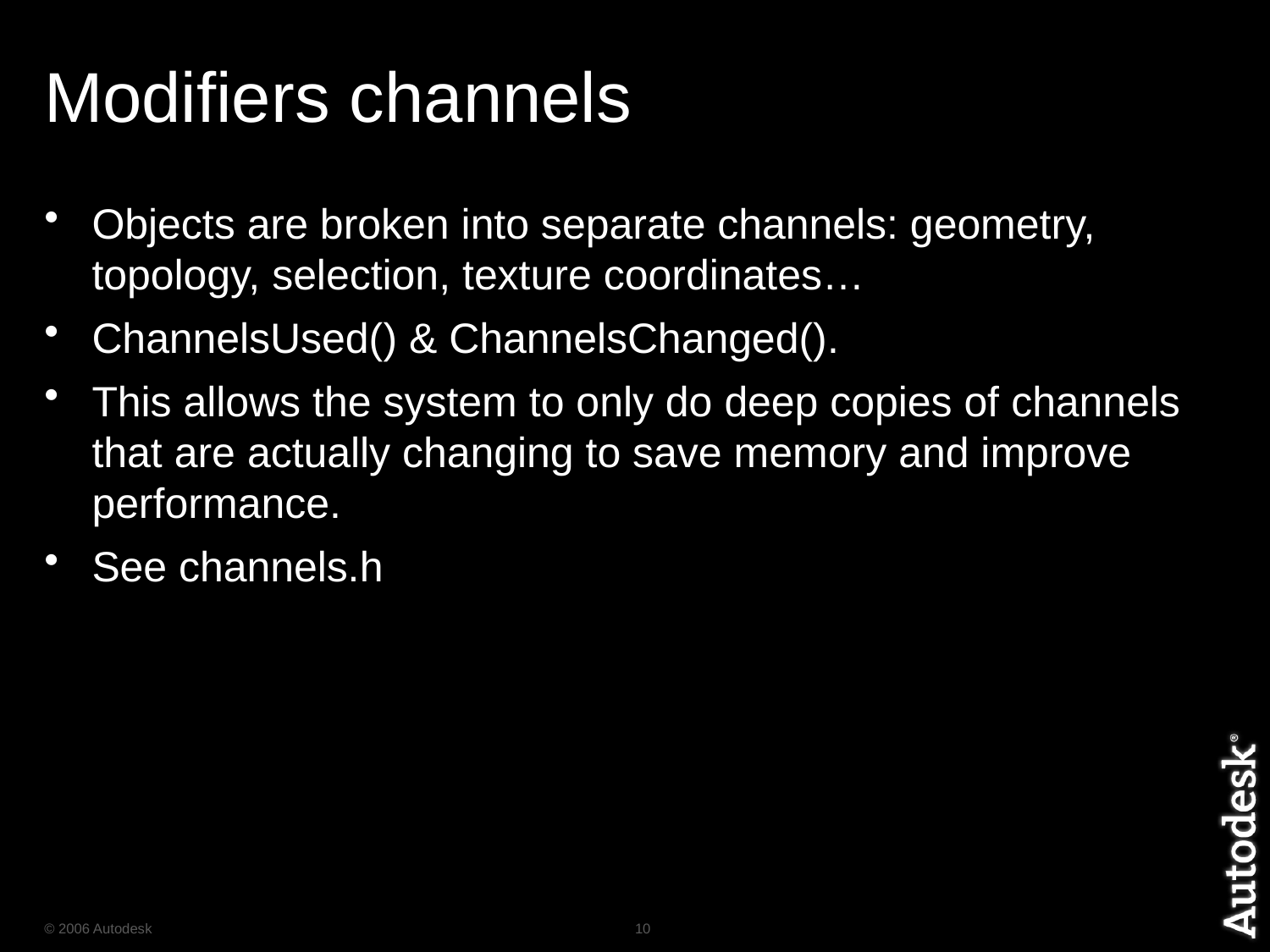

# Modifiers channels
Objects are broken into separate channels: geometry, topology, selection, texture coordinates…
ChannelsUsed() & ChannelsChanged().
This allows the system to only do deep copies of channels that are actually changing to save memory and improve performance.
See channels.h